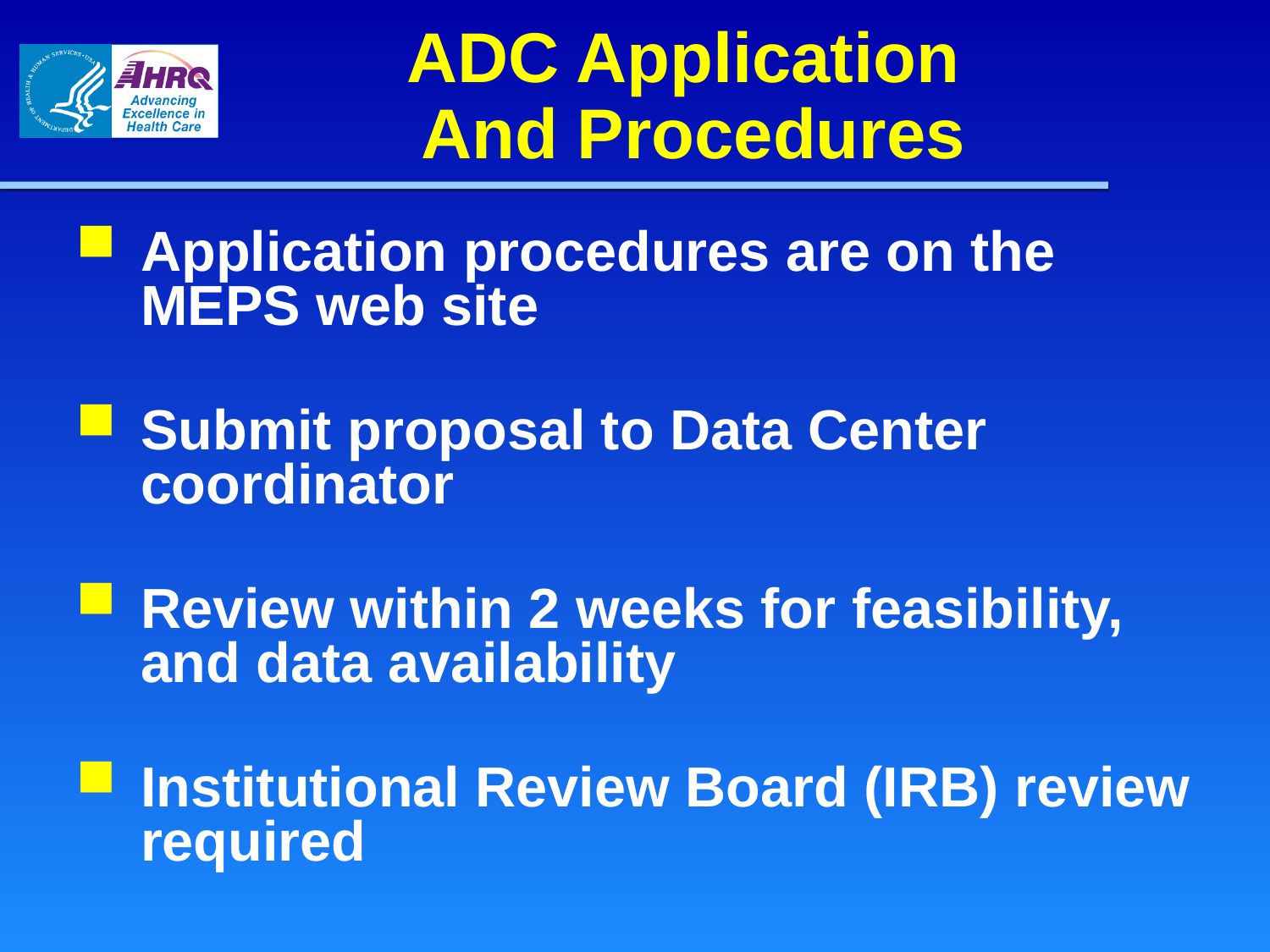

# ADC Application And Procedures
Application procedures are on the MEPS web site

Submit proposal to Data Center coordinator

Review within 2 weeks for feasibility,  and data availability

Institutional Review Board (IRB) review required